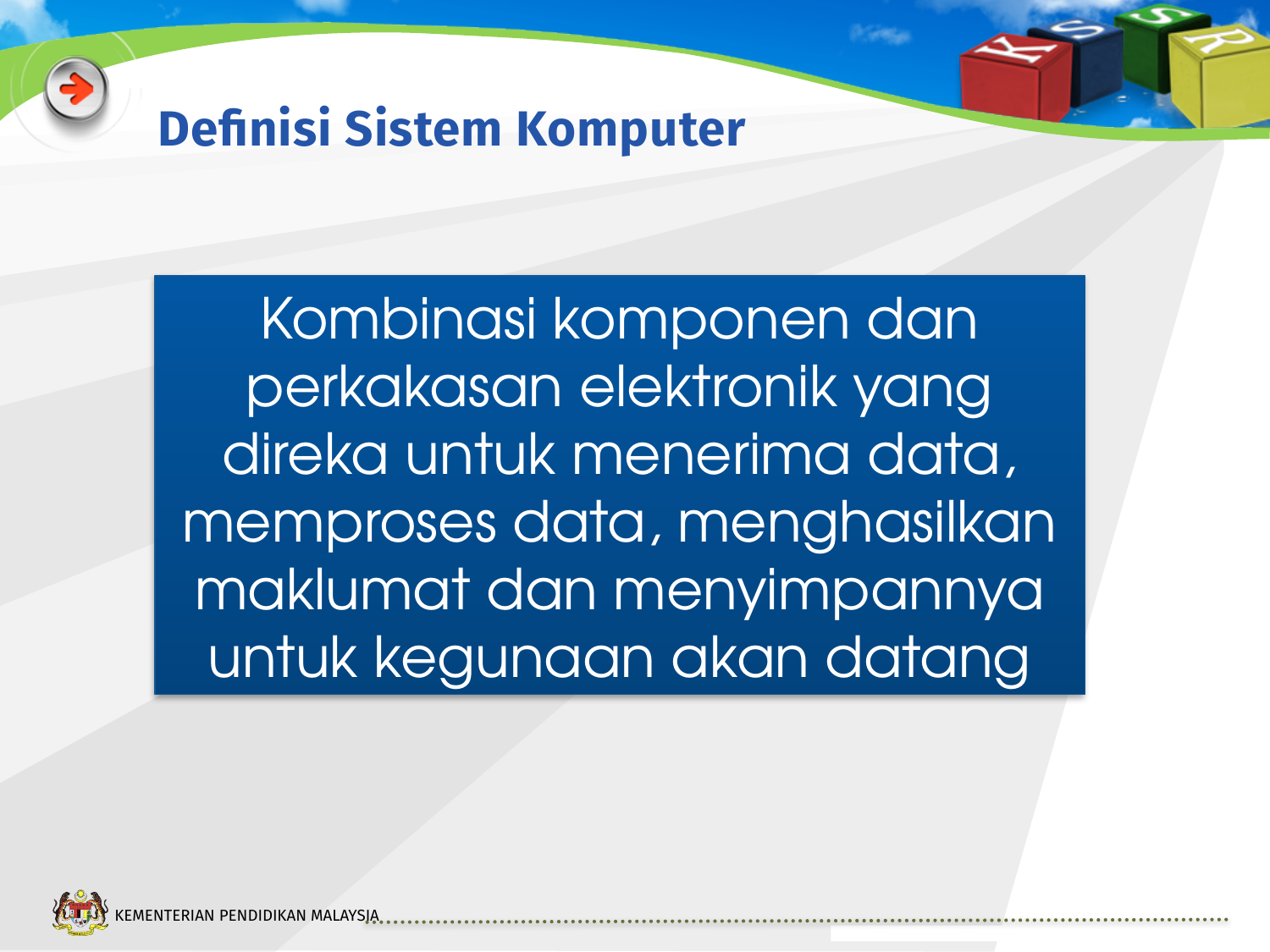

# Definisi Sistem Komputer
Kombinasi komponen dan perkakasan elektronik yang direka untuk menerima data, memproses data, menghasilkan maklumat dan menyimpannya untuk kegunaan akan datang